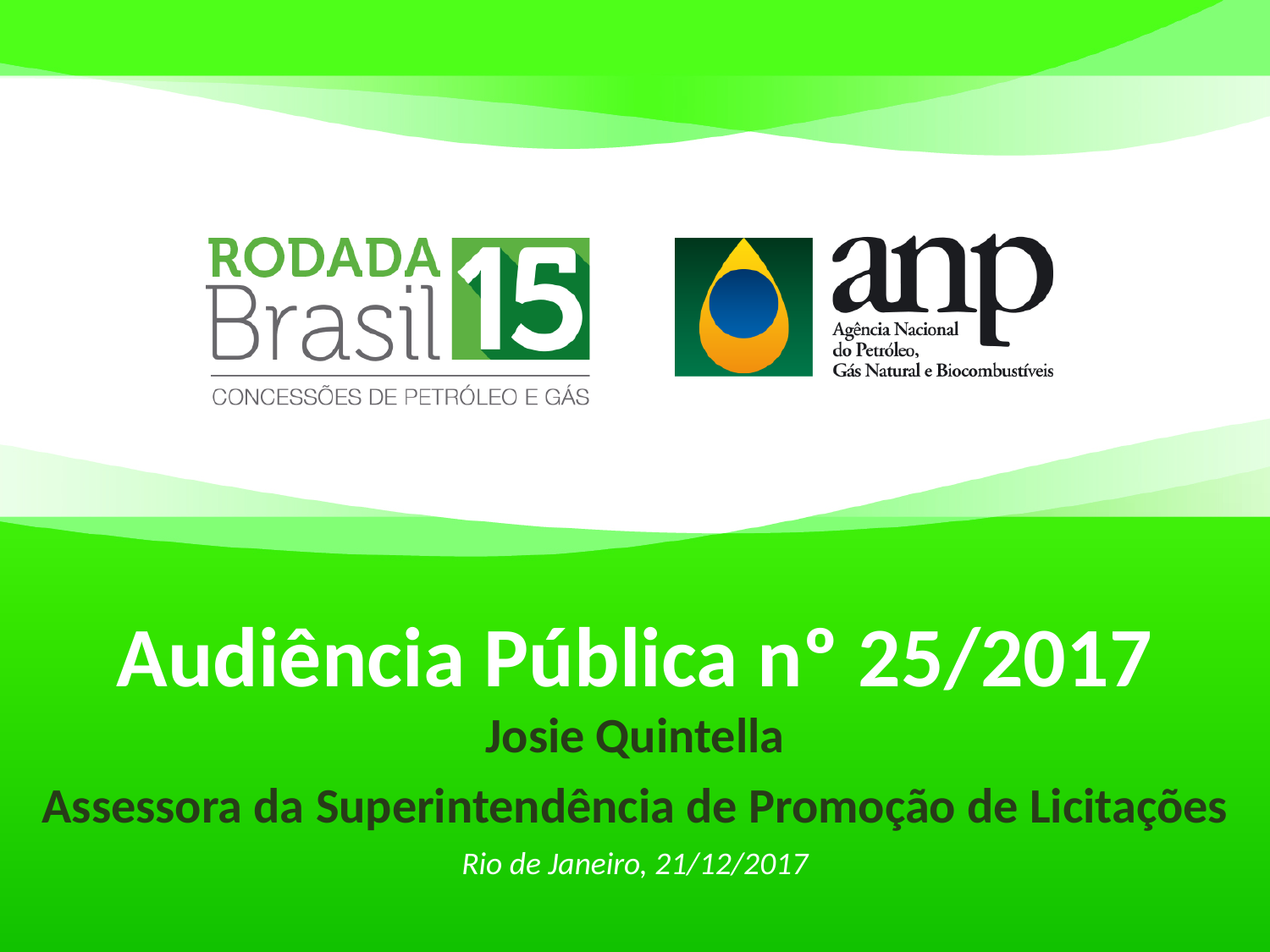

Audiência Pública nº 25/2017
Josie Quintella
Assessora da Superintendência de Promoção de Licitações
Rio de Janeiro, 21/12/2017